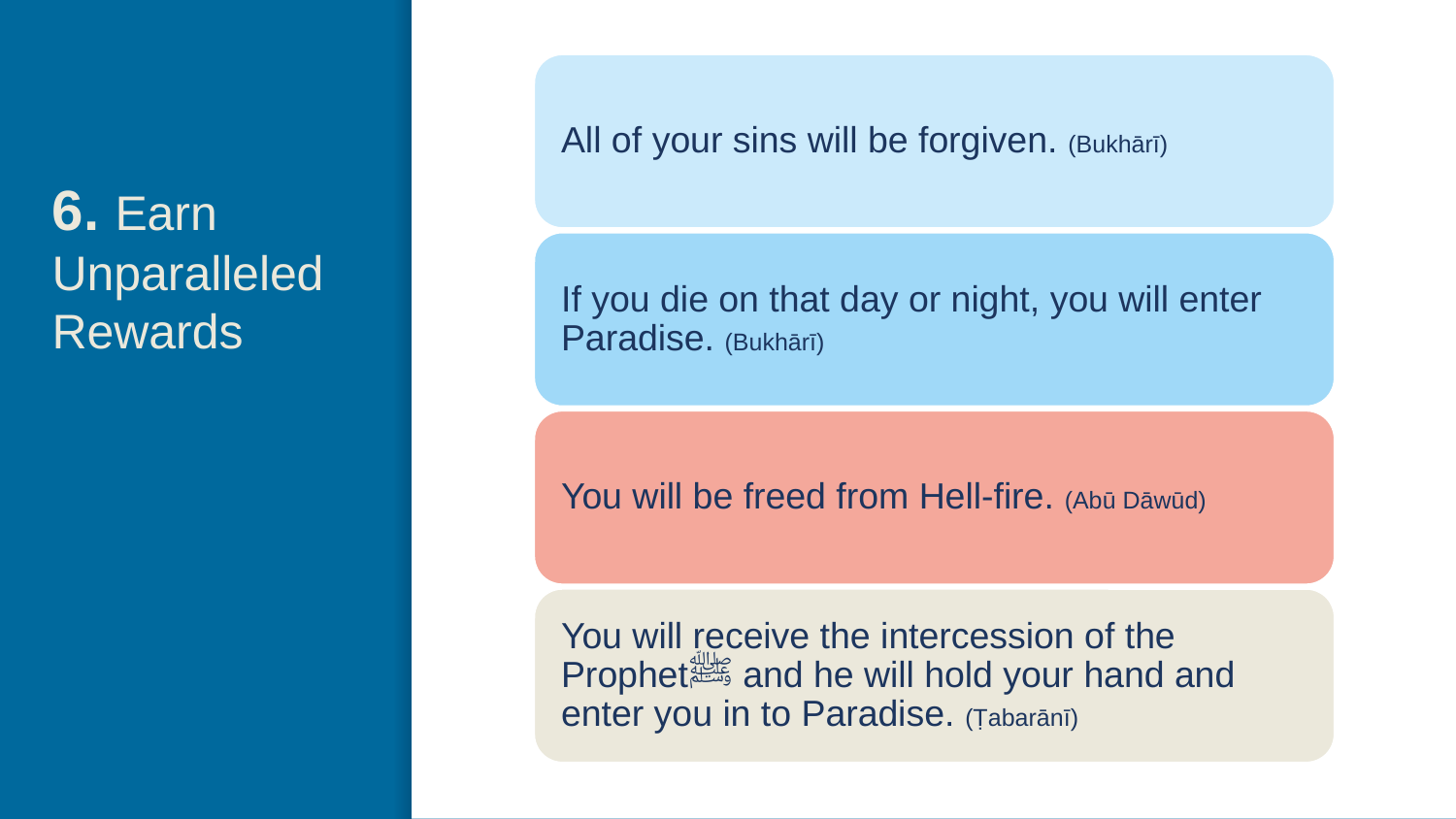

All of your sins will be forgiven. (Bukhārī)
If you die on that day or night, you will enter Paradise. (Bukhārī)
You will be freed from Hell-fire. (Abū Dāwūd)
You will receive the intercession of the Prophetﷺ and he will hold your hand and enter you in to Paradise. (Ṭabarānī)
# 6. Earn Unparalleled Rewards